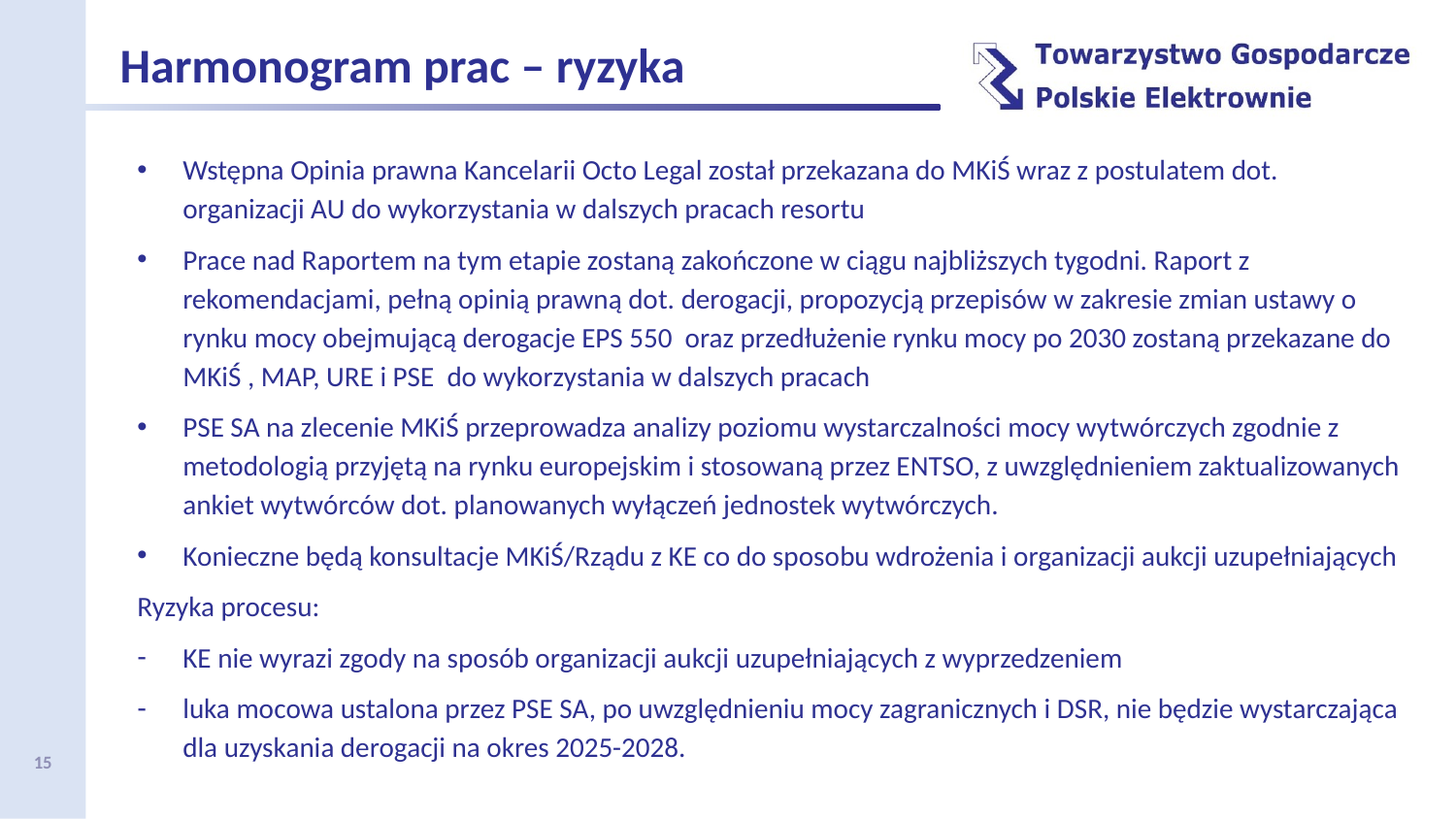

Harmonogram prac – ryzyka
Wstępna Opinia prawna Kancelarii Octo Legal został przekazana do MKiŚ wraz z postulatem dot. organizacji AU do wykorzystania w dalszych pracach resortu
Prace nad Raportem na tym etapie zostaną zakończone w ciągu najbliższych tygodni. Raport z rekomendacjami, pełną opinią prawną dot. derogacji, propozycją przepisów w zakresie zmian ustawy o rynku mocy obejmującą derogacje EPS 550  oraz przedłużenie rynku mocy po 2030 zostaną przekazane do MKiŚ , MAP, URE i PSE  do wykorzystania w dalszych pracach
PSE SA na zlecenie MKiŚ przeprowadza analizy poziomu wystarczalności mocy wytwórczych zgodnie z metodologią przyjętą na rynku europejskim i stosowaną przez ENTSO, z uwzględnieniem zaktualizowanych ankiet wytwórców dot. planowanych wyłączeń jednostek wytwórczych.
Konieczne będą konsultacje MKiŚ/Rządu z KE co do sposobu wdrożenia i organizacji aukcji uzupełniających
Ryzyka procesu:
KE nie wyrazi zgody na sposób organizacji aukcji uzupełniających z wyprzedzeniem
luka mocowa ustalona przez PSE SA, po uwzględnieniu mocy zagranicznych i DSR, nie będzie wystarczająca dla uzyskania derogacji na okres 2025-2028.

15